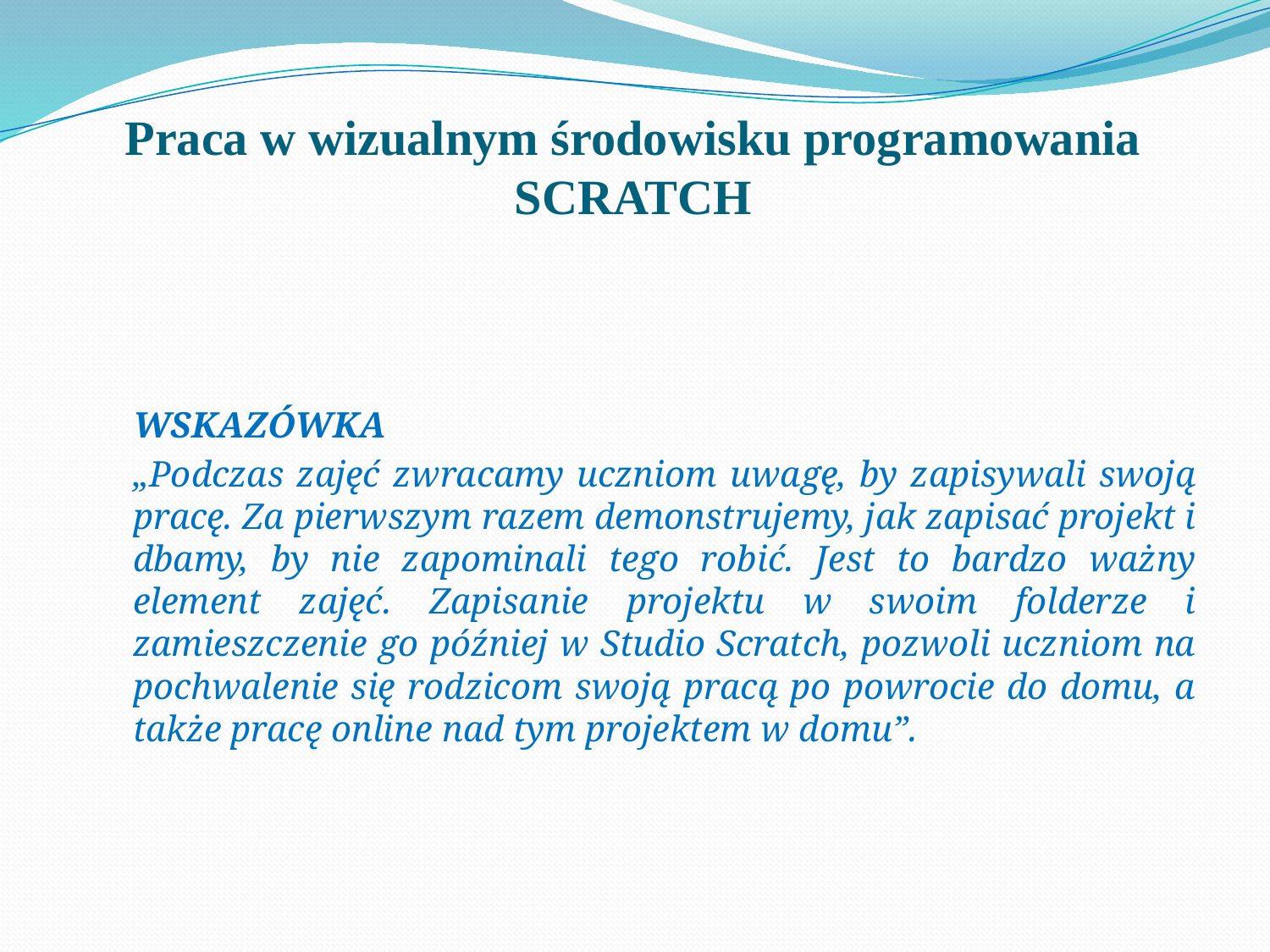

# Praca w wizualnym środowisku programowania SCRATCH
WSKAZÓWKA
„Podczas zajęć zwracamy uczniom uwagę, by zapisywali swoją pracę. Za pierwszym razem demonstrujemy, jak zapisać projekt i dbamy, by nie zapominali tego robić. Jest to bardzo ważny element zajęć. Zapisanie projektu w swoim folderze i zamieszczenie go później w Studio Scratch, pozwoli uczniom na pochwalenie się rodzicom swoją pracą po powrocie do domu, a także pracę online nad tym projektem w domu”.